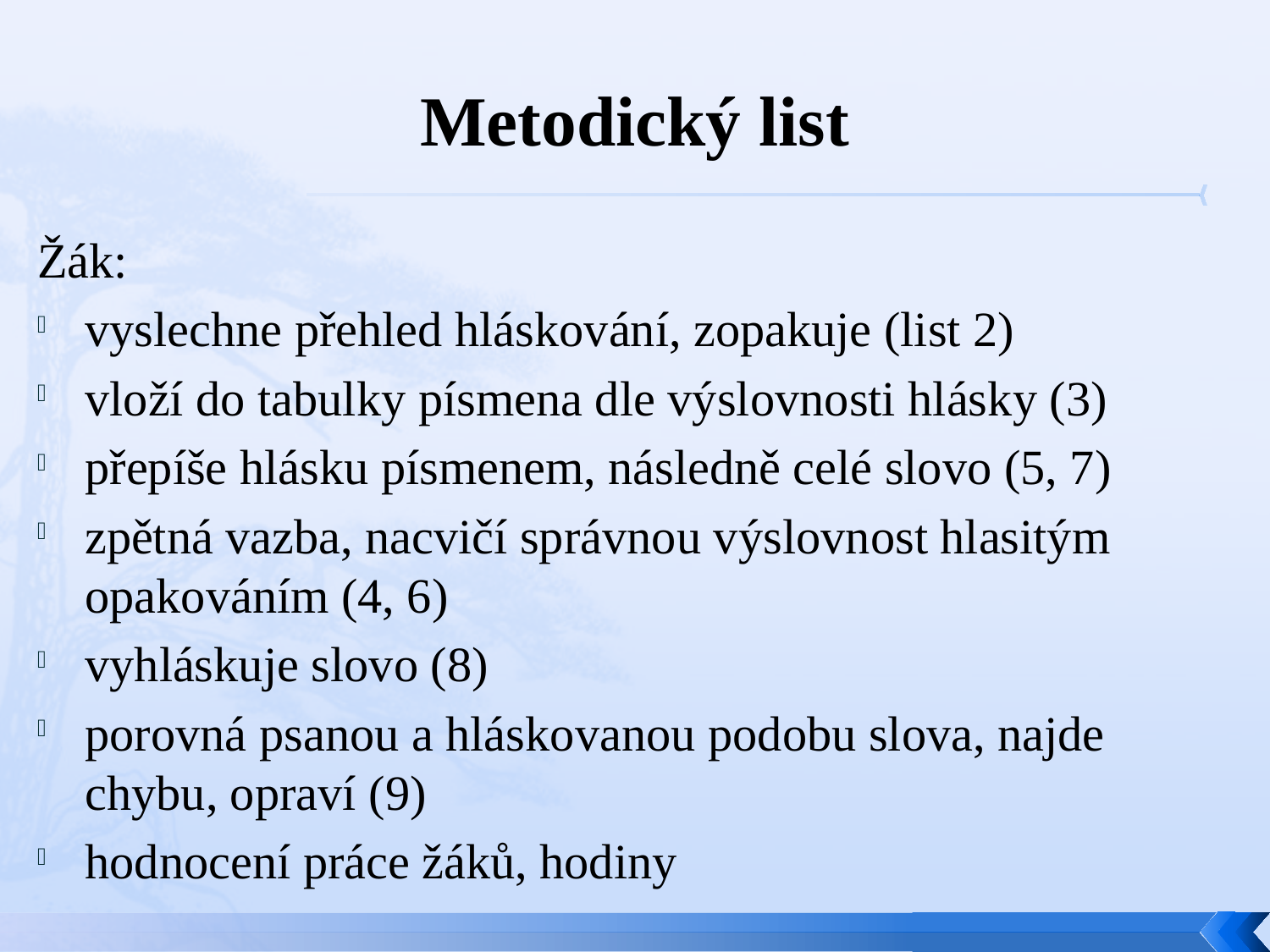

# Metodický list
Žák:
vyslechne přehled hláskování, zopakuje (list 2)
vloží do tabulky písmena dle výslovnosti hlásky (3)
přepíše hlásku písmenem, následně celé slovo (5, 7)
zpětná vazba, nacvičí správnou výslovnost hlasitým opakováním (4, 6)
vyhláskuje slovo (8)
porovná psanou a hláskovanou podobu slova, najde chybu, opraví (9)
hodnocení práce žáků, hodiny